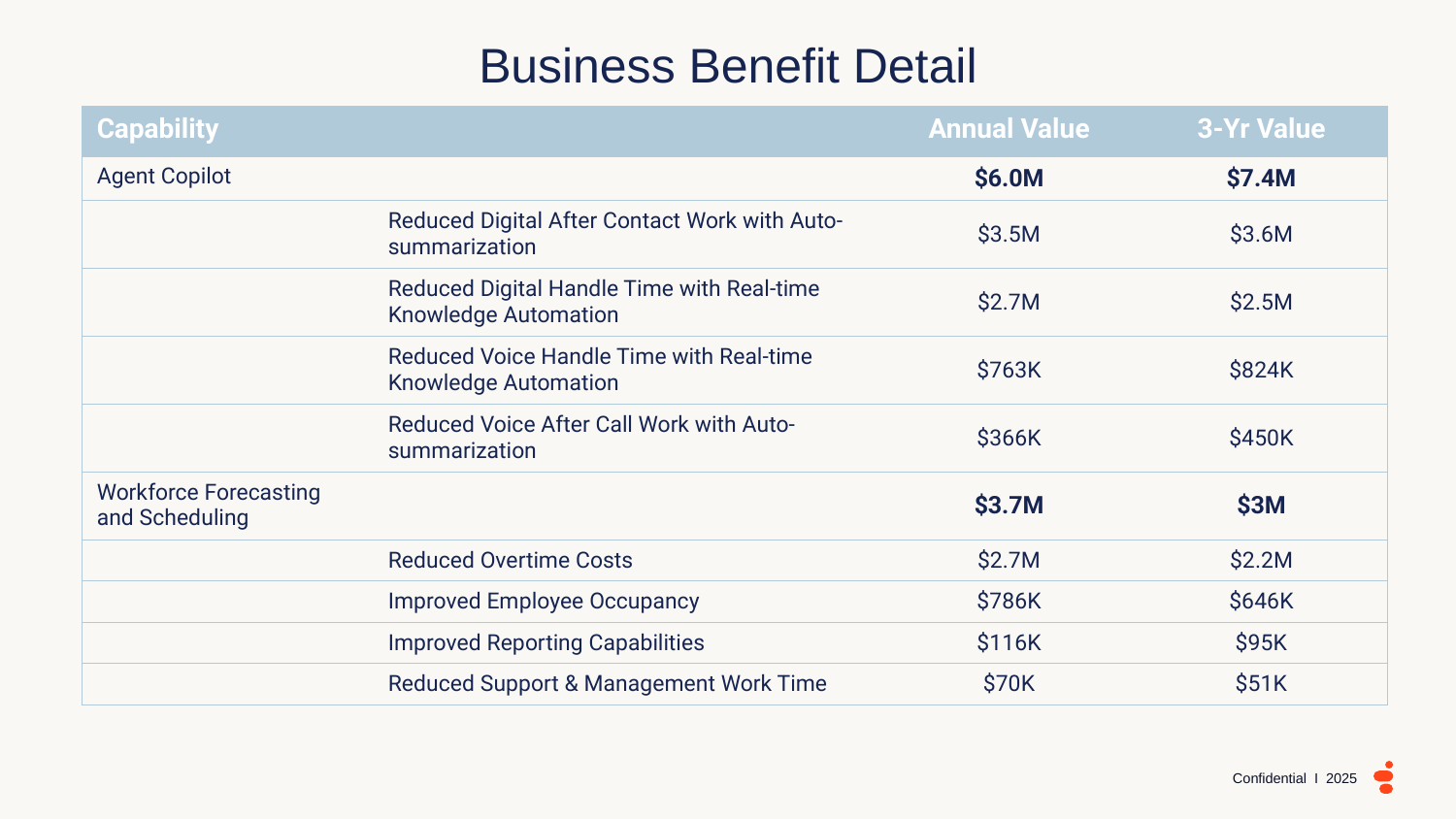

Business Benefit Detail
| Capability |  | Annual Value | 3-Yr Value |
| --- | --- | --- | --- |
| Agent Copilot |  | $6.0M | $7.4M |
|  | Reduced Digital After Contact Work with Auto-summarization | $3.5M | $3.6M |
|  | Reduced Digital Handle Time with Real-time Knowledge Automation | $2.7M | $2.5M |
|  | Reduced Voice Handle Time with Real-time Knowledge Automation | $763K | $824K |
|  | Reduced Voice After Call Work with Auto-summarization | $366K | $450K |
| Workforce Forecasting and Scheduling |  | $3.7M | $3M |
|  | Reduced Overtime Costs | $2.7M | $2.2M |
|  | Improved Employee Occupancy | $786K | $646K |
|  | Improved Reporting Capabilities | $116K | $95K |
|  | Reduced Support & Management Work Time | $70K | $51K |